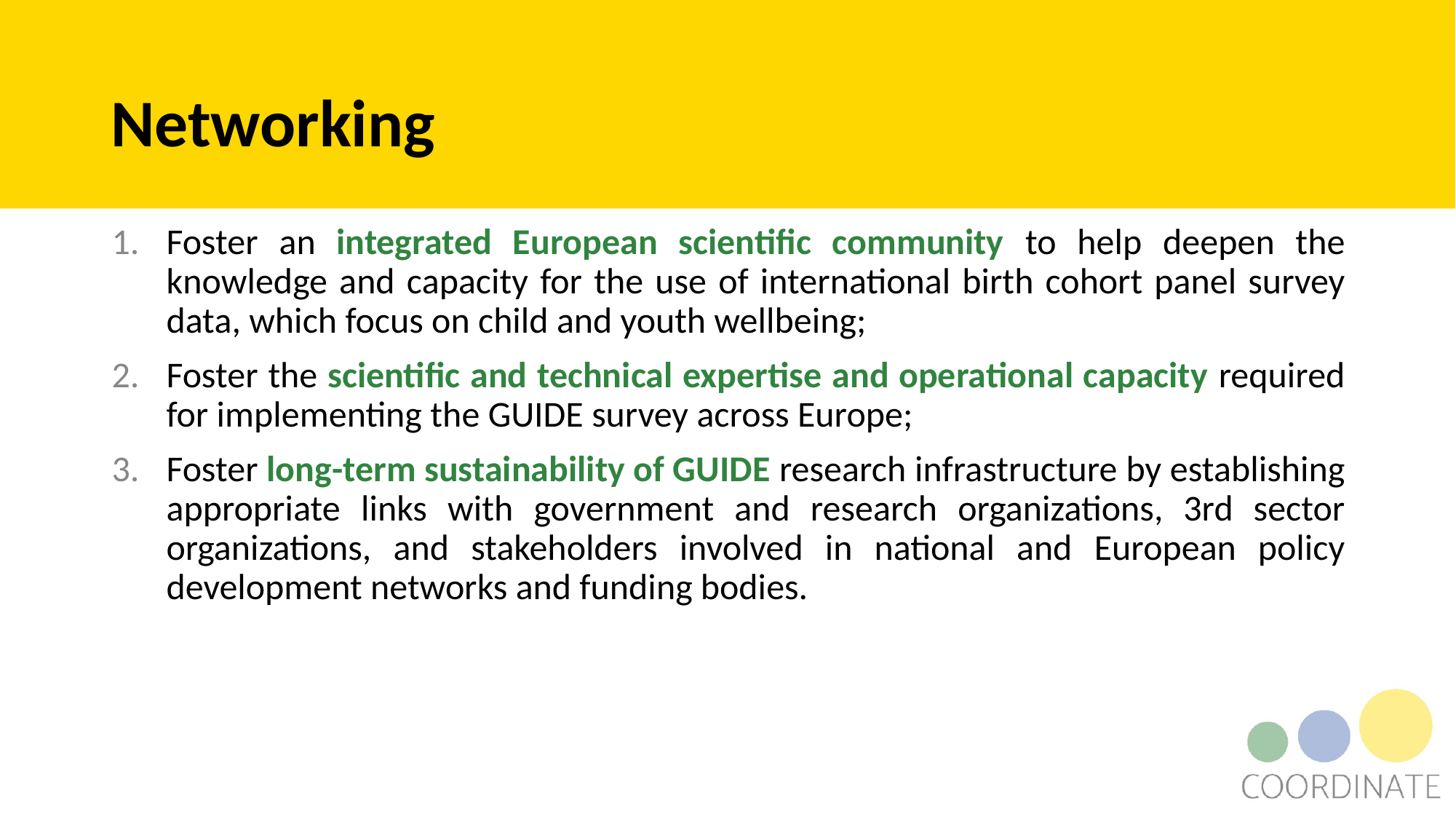

# Networking
Foster an integrated European scientific community to help deepen the knowledge and capacity for the use of international birth cohort panel survey data, which focus on child and youth wellbeing;
Foster the scientific and technical expertise and operational capacity required for implementing the GUIDE survey across Europe;
Foster long-term sustainability of GUIDE research infrastructure by establishing appropriate links with government and research organizations, 3rd sector organizations, and stakeholders involved in national and European policy development networks and funding bodies.